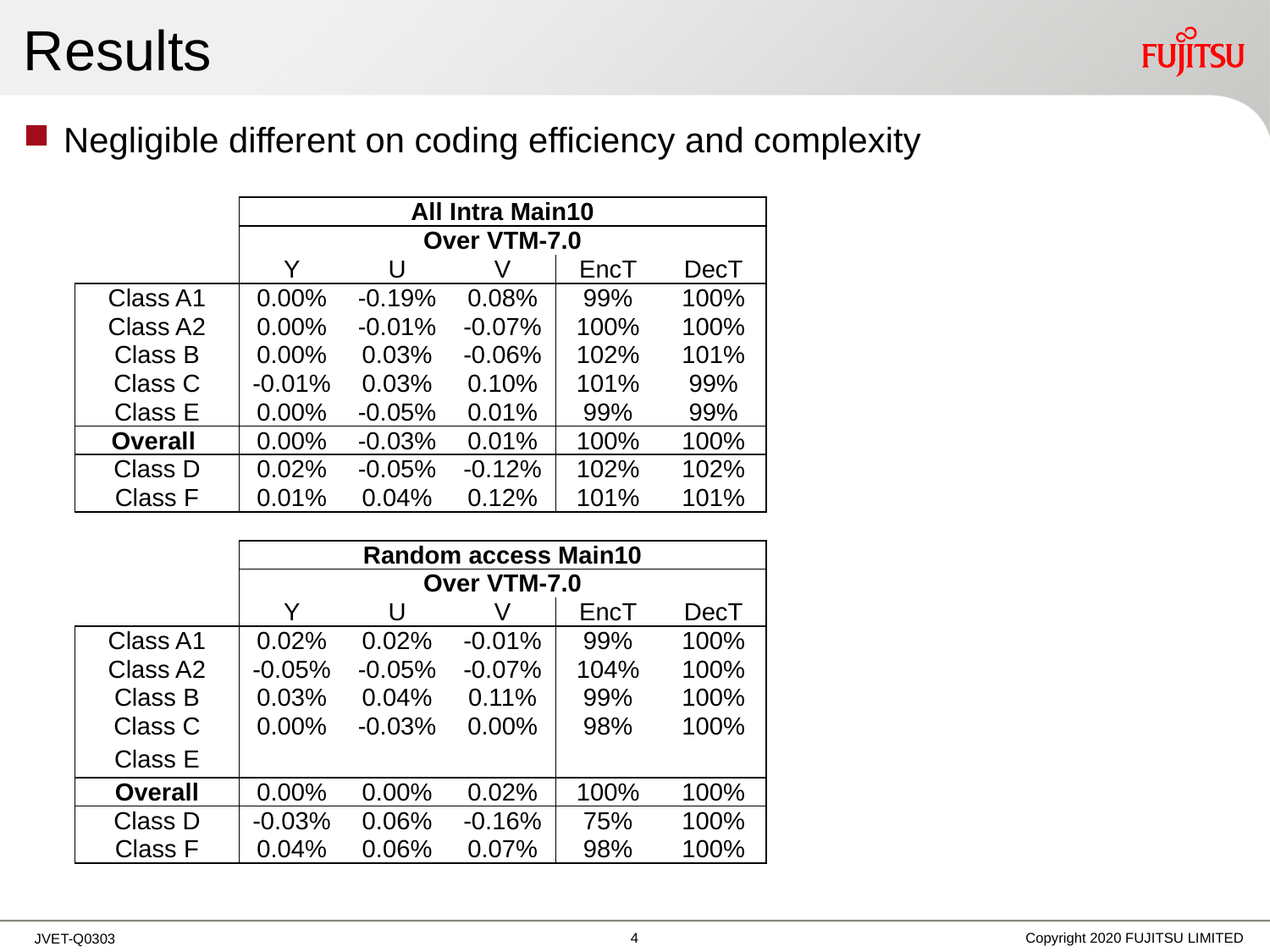

# Results
Negligible different on coding efficiency and complexity

|  | All Intra Main10 |  |  |  |  |
| --- | --- | --- | --- | --- | --- |
|  | Over VTM-7.0 |  |  |  |  |
|  | Y | U | V | EncT | DecT |
| Class A1 | 0.00% | -0.19% | 0.08% | 99% | 100% |
| Class A2 | 0.00% | -0.01% | -0.07% | 100% | 100% |
| Class B | 0.00% | 0.03% | -0.06% | 102% | 101% |
| Class C | -0.01% | 0.03% | 0.10% | 101% | 99% |
| Class E | 0.00% | -0.05% | 0.01% | 99% | 99% |
| Overall | 0.00% | -0.03% | 0.01% | 100% | 100% |
| Class D | 0.02% | -0.05% | -0.12% | 102% | 102% |
| Class F | 0.01% | 0.04% | 0.12% | 101% | 101% |
|  |  |  |  |  |  |
|  | Random access Main10 |  |  |  |  |
|  | Over VTM-7.0 |  |  |  |  |
|  | Y | U | V | EncT | DecT |
| Class A1 | 0.02% | 0.02% | -0.01% | 99% | 100% |
| Class A2 | -0.05% | -0.05% | -0.07% | 104% | 100% |
| Class B | 0.03% | 0.04% | 0.11% | 99% | 100% |
| Class C | 0.00% | -0.03% | 0.00% | 98% | 100% |
| Class E |  |  |  |  |  |
| Overall | 0.00% | 0.00% | 0.02% | 100% | 100% |
| Class D | -0.03% | 0.06% | -0.16% | 75% | 100% |
| Class F | 0.04% | 0.06% | 0.07% | 98% | 100% |
4
Copyright 2020 FUJITSU LIMITED